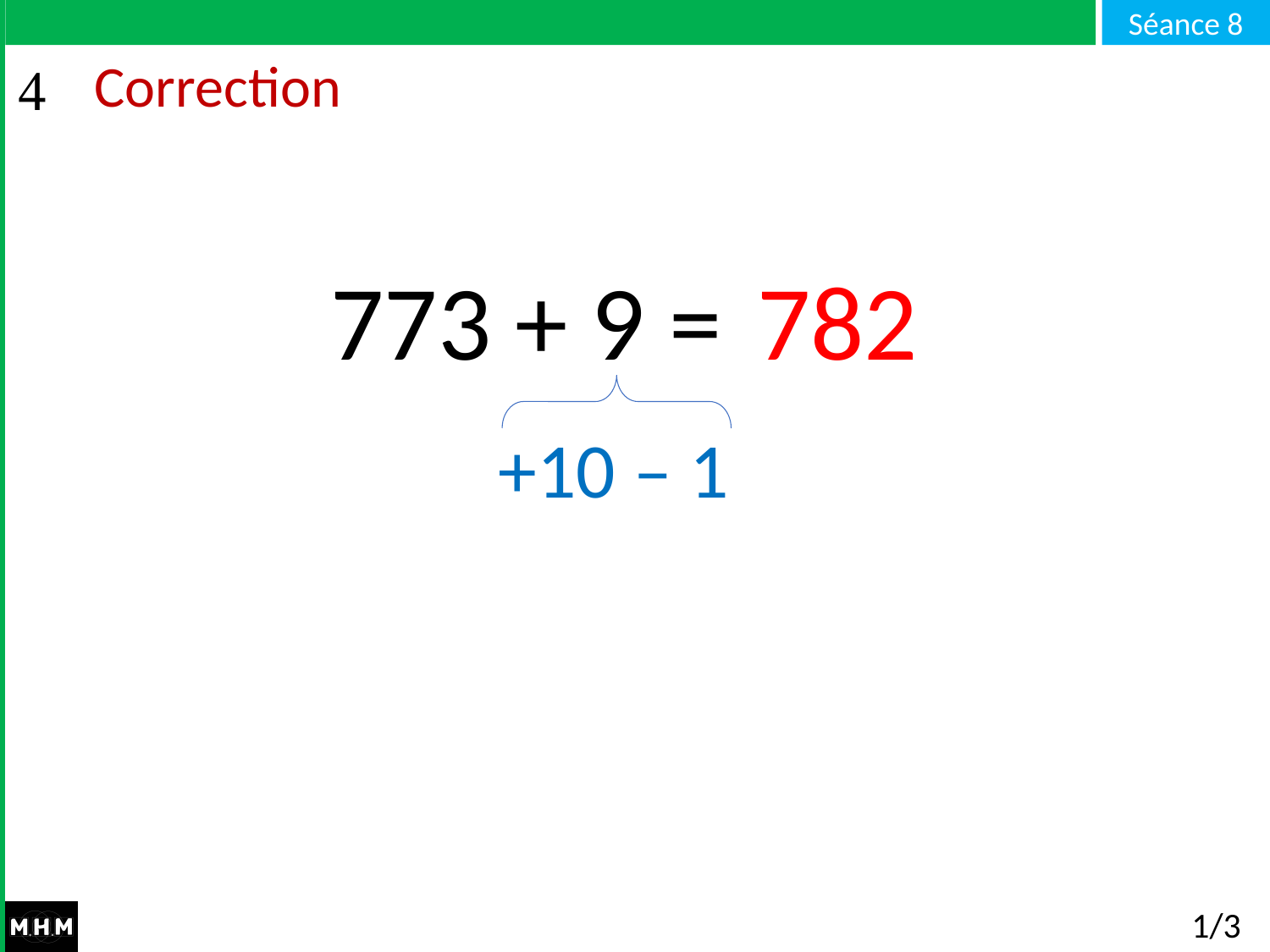

# Correction
773 + 9 =
782

+10 – 1
1/3